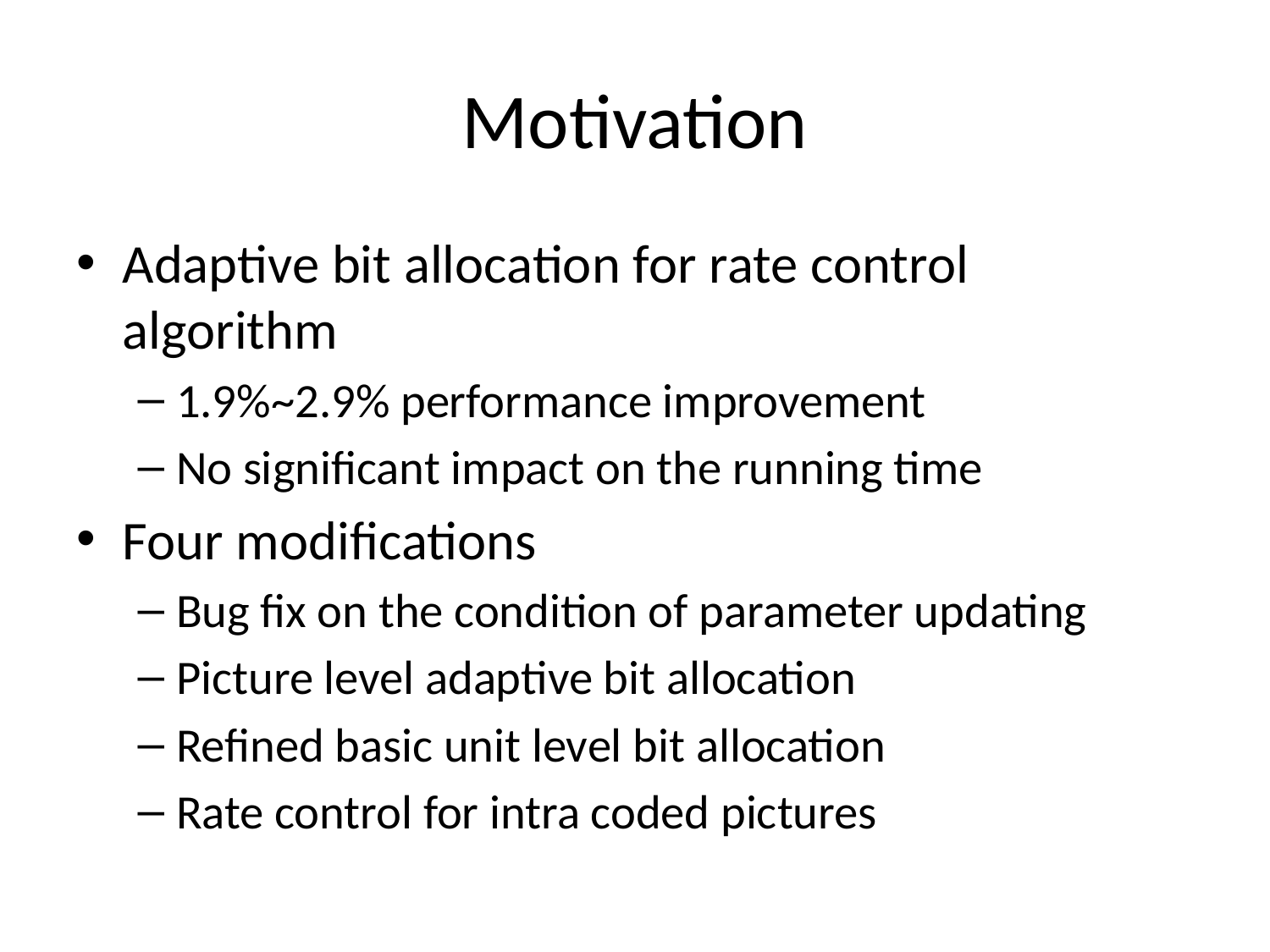

# Motivation
Adaptive bit allocation for rate control algorithm
1.9%~2.9% performance improvement
No significant impact on the running time
Four modifications
Bug fix on the condition of parameter updating
Picture level adaptive bit allocation
Refined basic unit level bit allocation
Rate control for intra coded pictures